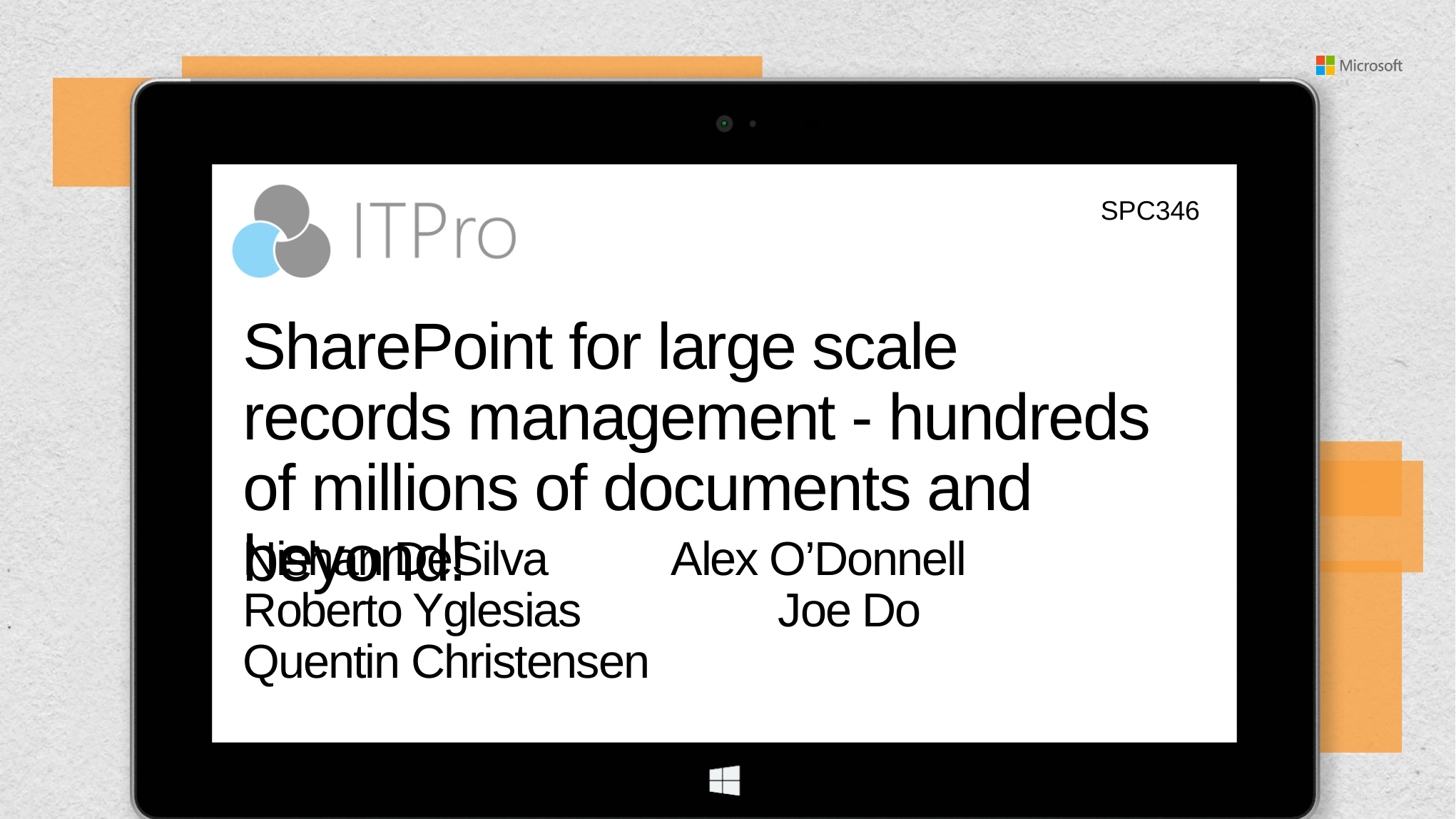

SPC346
# SharePoint for large scale records management - hundreds of millions of documents and beyond!
Nishan DeSilva		Alex O’Donnell
Roberto Yglesias		Joe Do
Quentin Christensen